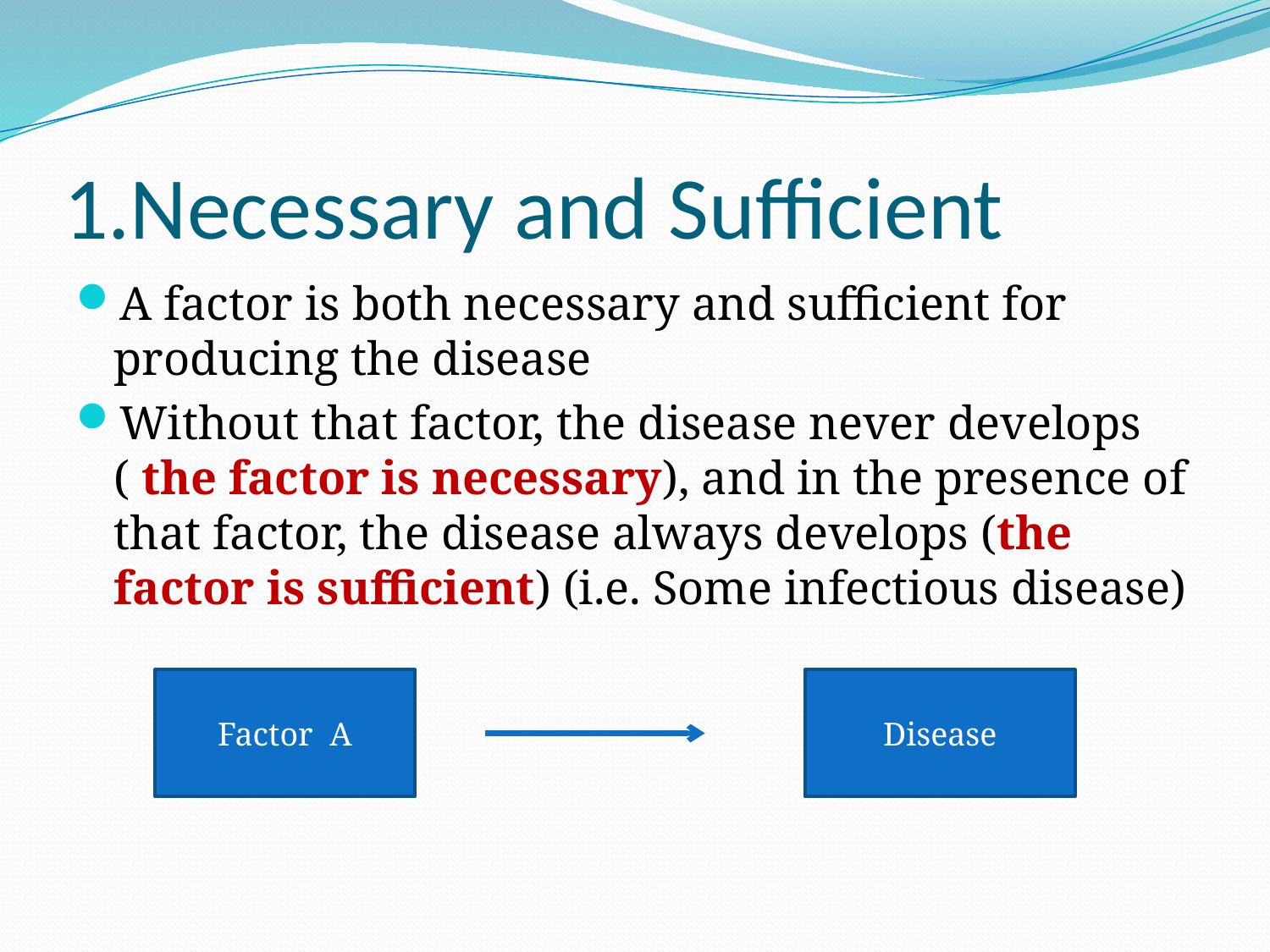

# 1.Necessary and Sufficient
A factor is both necessary and sufficient for producing the disease
Without that factor, the disease never develops ( the factor is necessary), and in the presence of that factor, the disease always develops (the factor is sufficient) (i.e. Some infectious disease)

Factor  A
Disease